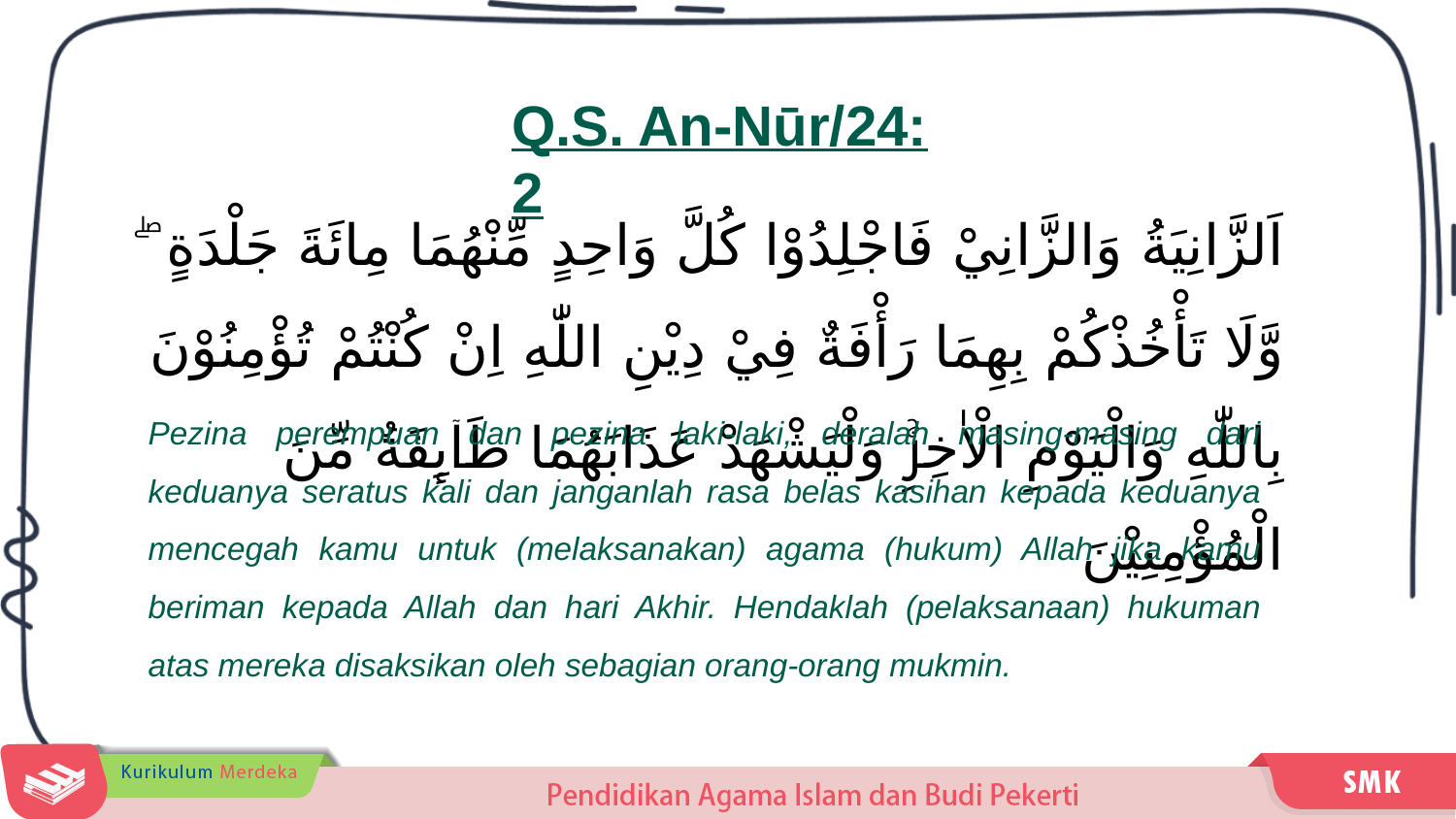

Q.S. An-Nūr/24: 2
اَلزَّانِيَةُ وَالزَّانِيْ فَاجْلِدُوْا كُلَّ وَاحِدٍ مِّنْهُمَا مِائَةَ جَلْدَةٍ ۖ وَّلَا تَأْخُذْكُمْ بِهِمَا رَأْفَةٌ فِيْ دِيْنِ اللّٰهِ اِنْ كُنْتُمْ تُؤْمِنُوْنَ بِاللّٰهِ وَالْيَوْمِ الْاٰخِرِۚ وَلْيَشْهَدْ عَذَابَهُمَا طَاۤىِٕفَةٌ مِّنَ الْمُؤْمِنِيْنَ
Pezina perempuan dan pezina laki-laki, deralah masing-masing dari keduanya seratus kali dan janganlah rasa belas kasihan kepada keduanya mencegah kamu untuk (melaksanakan) agama (hukum) Allah jika kamu beriman kepada Allah dan hari Akhir. Hendaklah (pelaksanaan) hukuman atas mereka disaksikan oleh sebagian orang-orang mukmin.